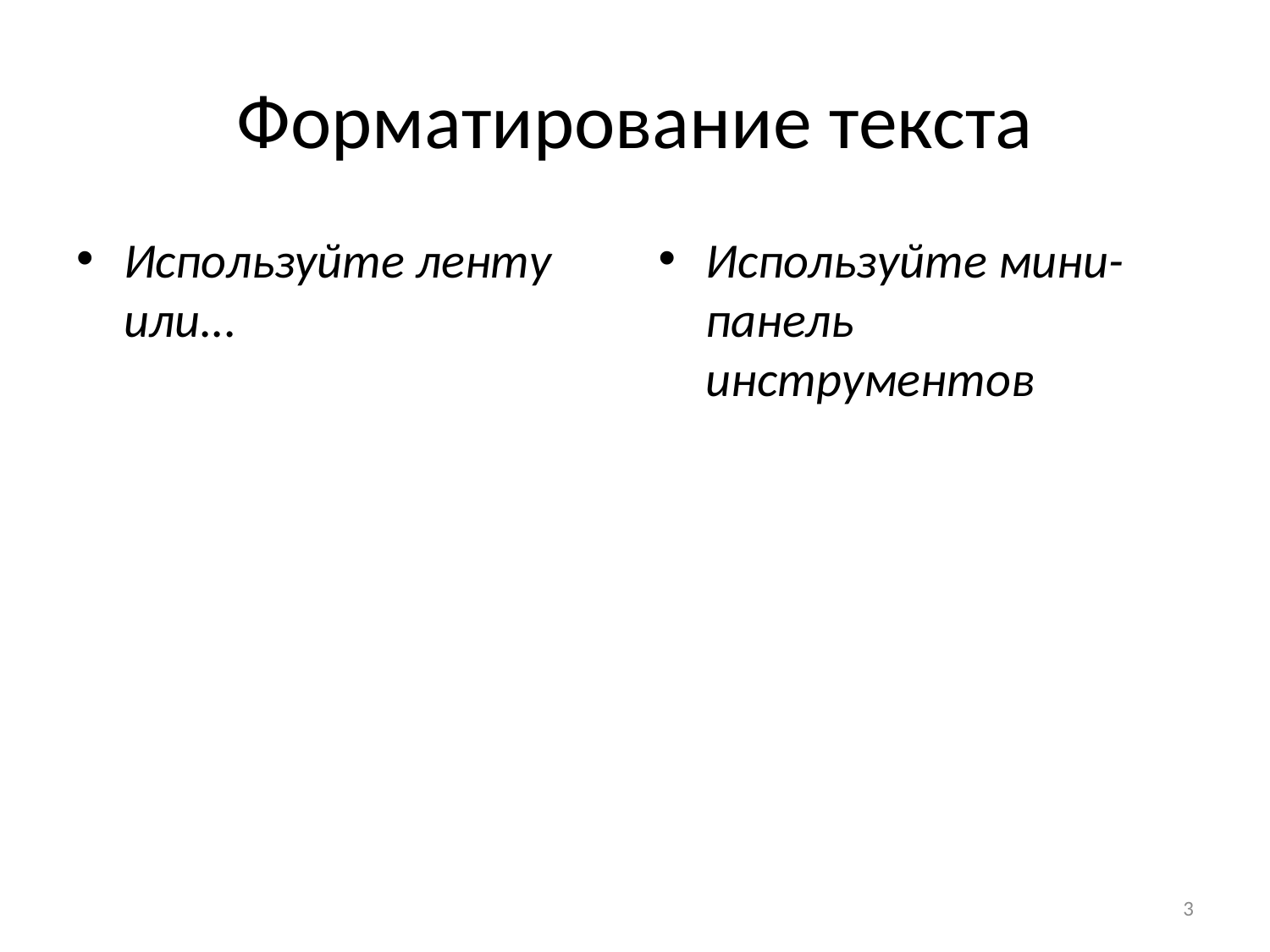

# Форматирование текста
Используйте ленту или...
Используйте мини-панель инструментов
3